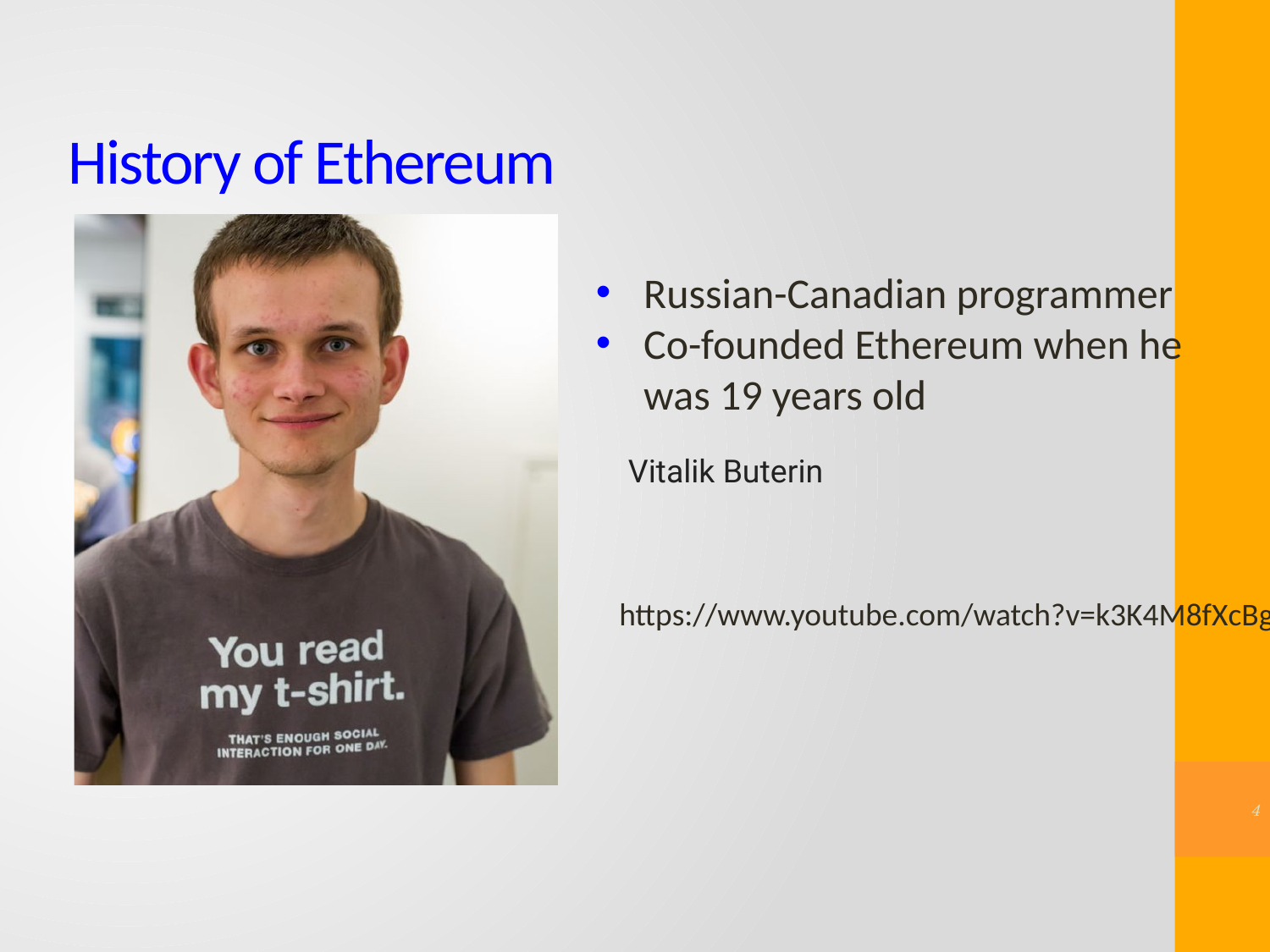

# History of Ethereum

Russian-Canadian programmer
Co-founded Ethereum when he was 19 years old
Vitalik Buterin
https://www.youtube.com/watch?v=k3K4M8fXcBg
4